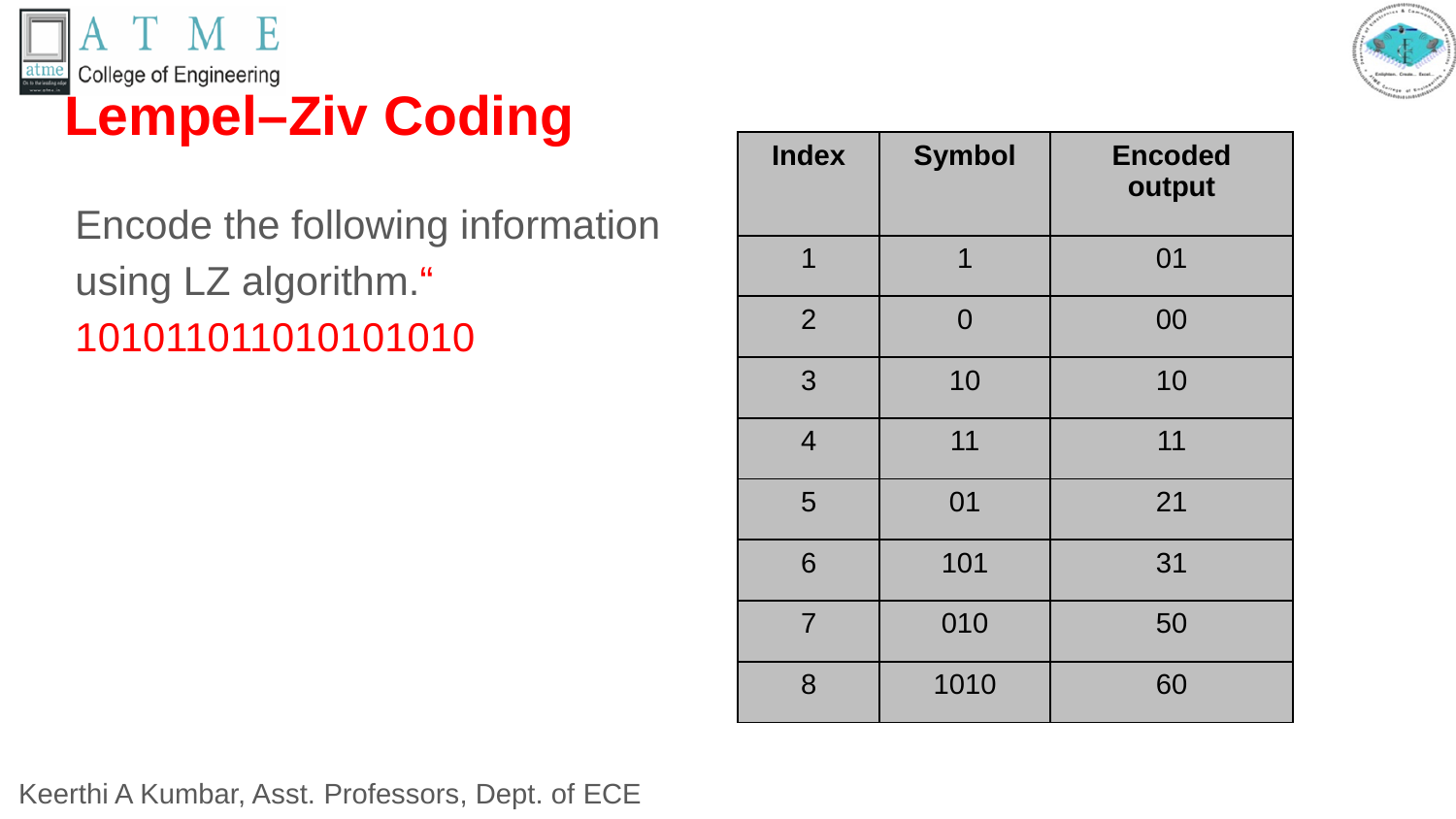

# Lempel–Ziv Coding
| Index | Symbol | Encoded output |
| --- | --- | --- |
| 1 | 1 | 01 |
| 2 | 0 | 00 |
| 3 | 10 | 10 |
| 4 | 11 | 11 |
| 5 | 01 | 21 |
| 6 | 101 | 31 |
| 7 | 010 | 50 |
| 8 | 1010 | 60 |
Encode the following information using LZ algorithm.“ 101011011010101010